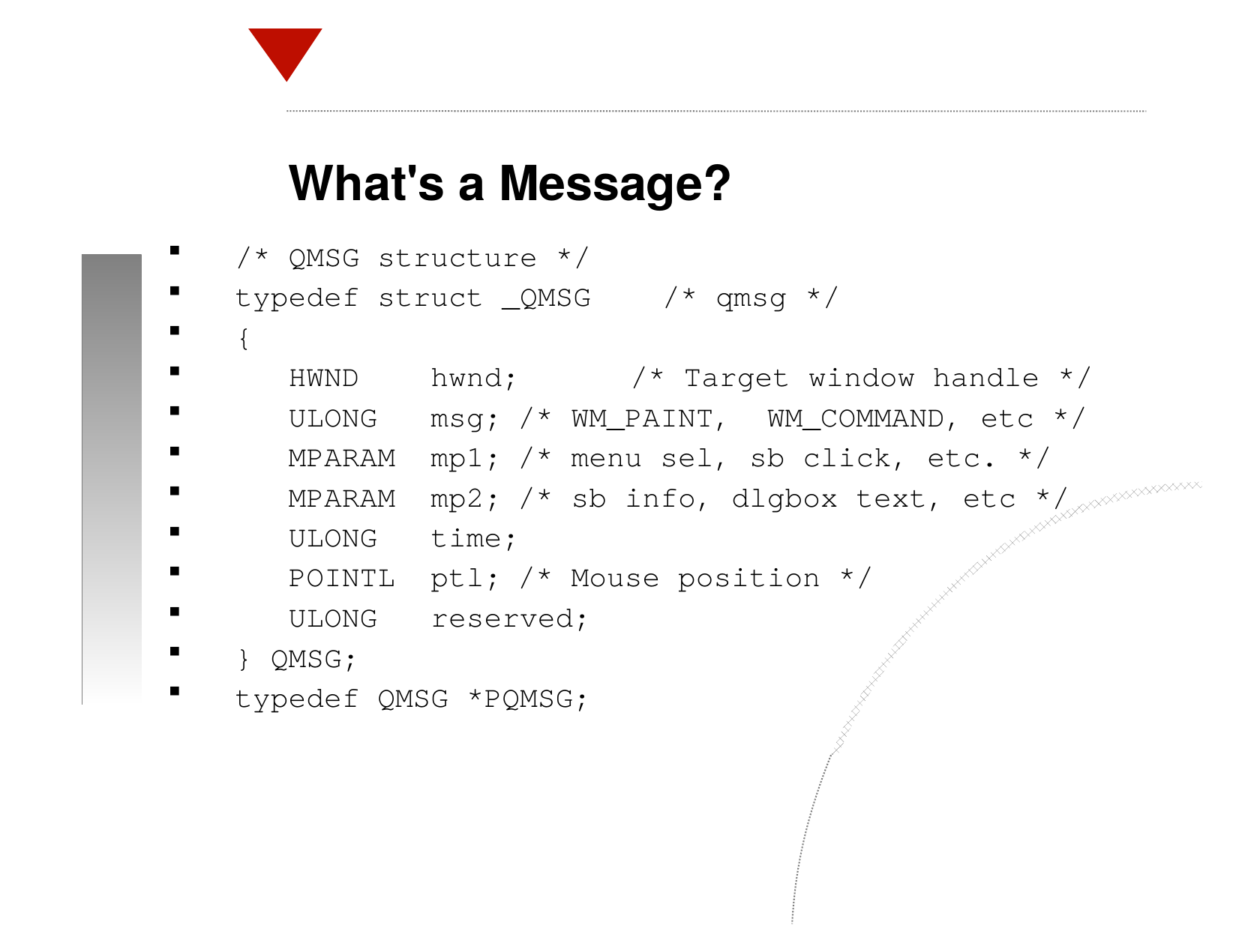

What's a Message?
   /* QMSG structure */
   typedef struct _QMSG    /* qmsg */
   {
      HWND    hwnd;	/* Target window handle */
      ULONG   msg;	/* WM_PAINT,  WM_COMMAND, etc */
      MPARAM  mp1;	/* menu sel, sb click, etc. */
      MPARAM  mp2;	/* sb info, dlgbox text, etc */
      ULONG   time;
      POINTL  ptl;	/* Mouse position */
      ULONG   reserved;
   } QMSG;
   typedef QMSG *PQMSG;